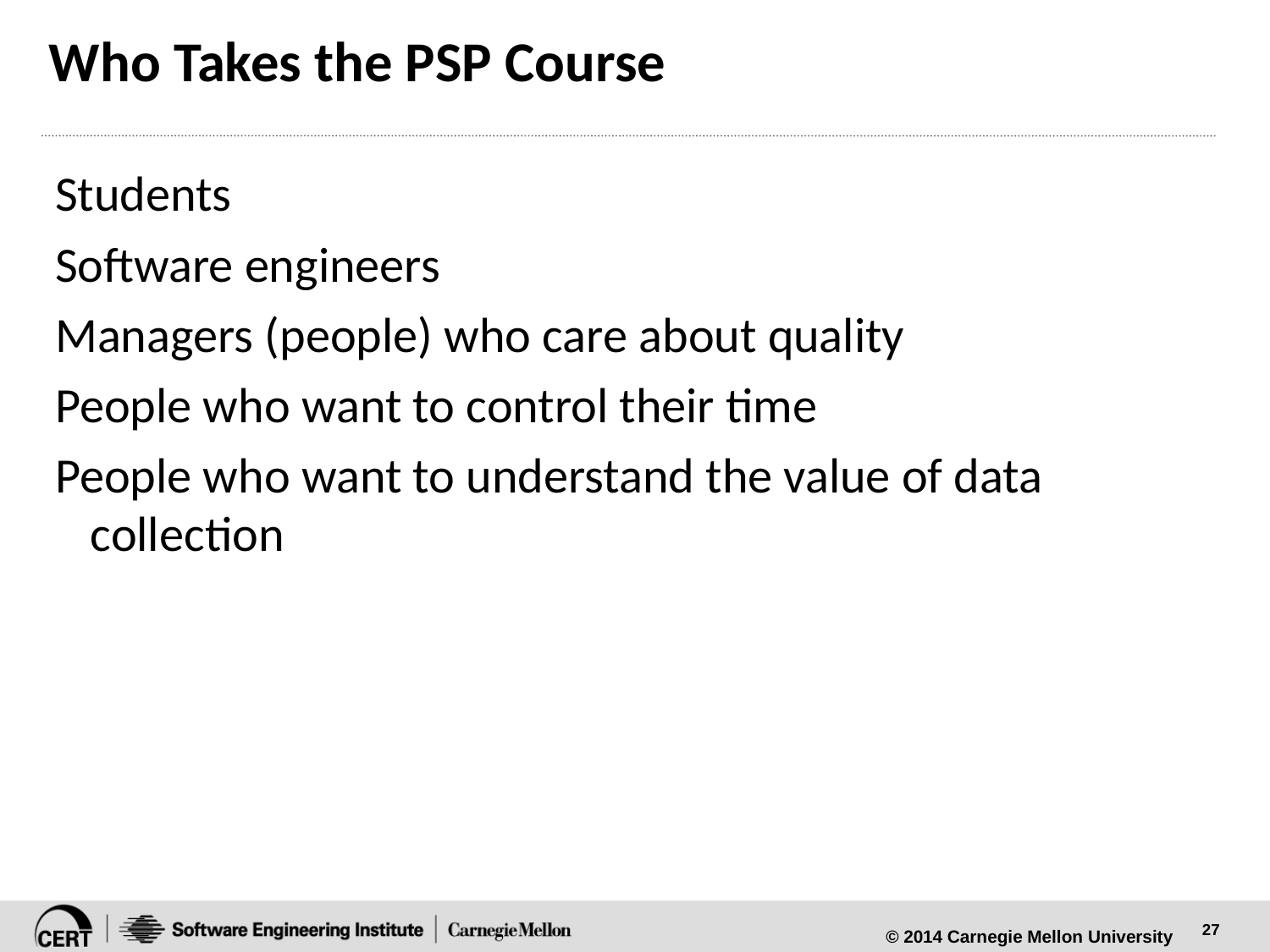

# Who Takes the PSP Course
Students
Software engineers
Managers (people) who care about quality
People who want to control their time
People who want to understand the value of data collection